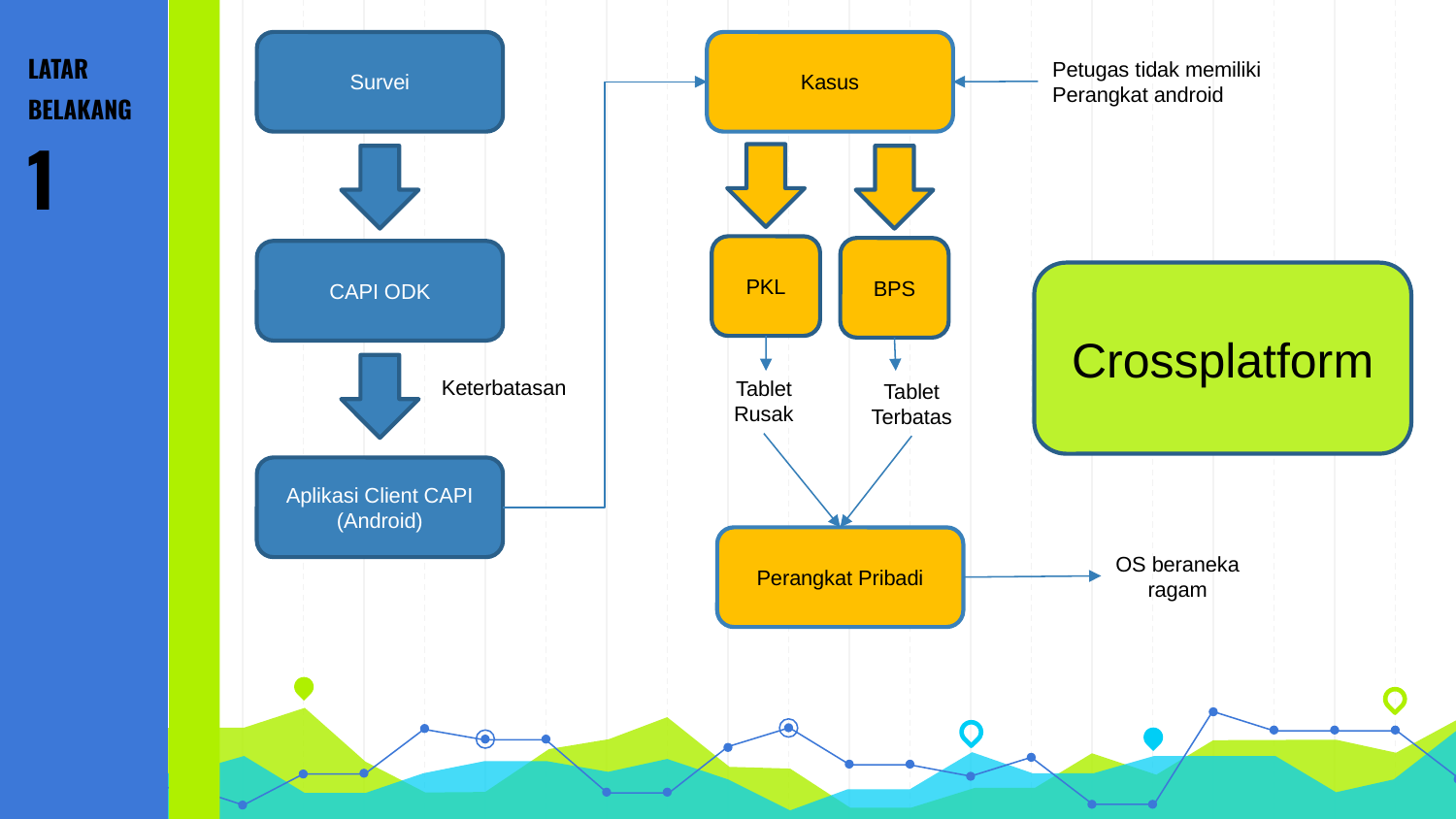

LATAR
BELAKANG
1

Survei
Kasus
Petugas tidak memiliki
Perangkat android

PKL
BPS
CAPI ODK
Crossplatform

Keterbatasan
Tablet
Rusak
Tablet
Terbatas
Aplikasi Client CAPI (Android)
Perangkat Pribadi
OS beraneka
ragam